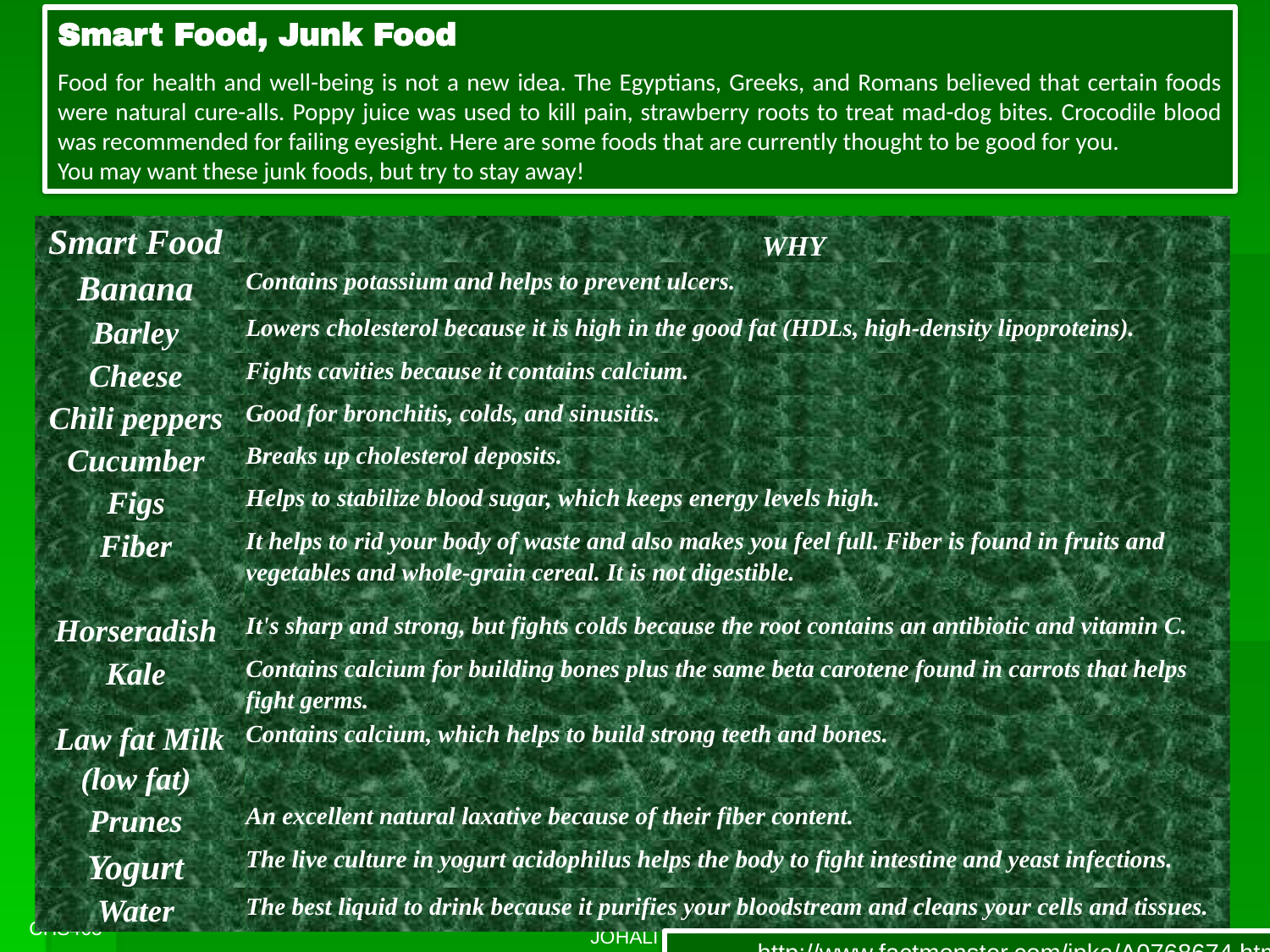

Smart Food, Junk Food

Food for health and well-being is not a new idea. The Egyptians, Greeks, and Romans believed that certain foods were natural cure-alls. Poppy juice was used to kill pain, strawberry roots to treat mad-dog bites. Crocodile blood was recommended for failing eyesight. Here are some foods that are currently thought to be good for you.
You may want these junk foods, but try to stay away!
| Smart Food | WHY |
| --- | --- |
| Banana | Contains potassium and helps to prevent ulcers. |
| Barley | Lowers cholesterol because it is high in the good fat (HDLs, high-density lipoproteins). |
| Cheese | Fights cavities because it contains calcium. |
| Chili peppers | Good for bronchitis, colds, and sinusitis. |
| Cucumber | Breaks up cholesterol deposits. |
| Figs | Helps to stabilize blood sugar, which keeps energy levels high. |
| Fiber | It helps to rid your body of waste and also makes you feel full. Fiber is found in fruits and vegetables and whole-grain cereal. It is not digestible. |
| Horseradish | It's sharp and strong, but fights colds because the root contains an antibiotic and vitamin C. |
| Kale | Contains calcium for building bones plus the same beta carotene found in carrots that helps fight germs. |
| Law fat Milk (low fat) | Contains calcium, which helps to build strong teeth and bones. |
| Prunes | An excellent natural laxative because of their fiber content. |
| Yogurt | The live culture in yogurt acidophilus helps the body to fight intestine and yeast infections. |
| Water | The best liquid to drink because it purifies your bloodstream and cleans your cells and tissues. |
63
CHS465
JOHALI NutHE2015
http://www.factmonster.com/ipka/A0768674.html